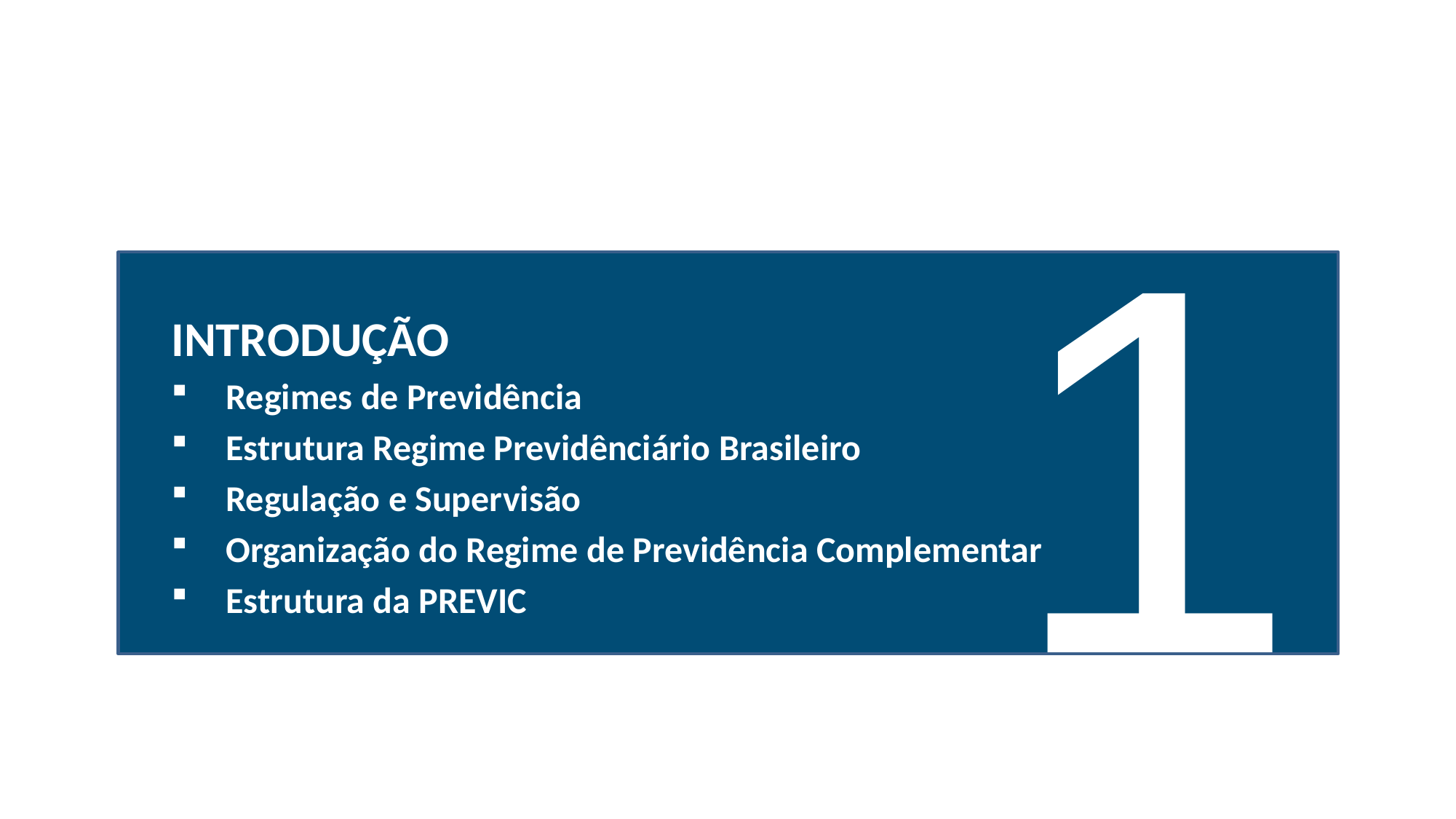

1

INTRODUÇÃO
Regimes de Previdência
Estrutura Regime Previdênciário Brasileiro
Regulação e Supervisão
Organização do Regime de Previdência Complementar
Estrutura da PREVIC